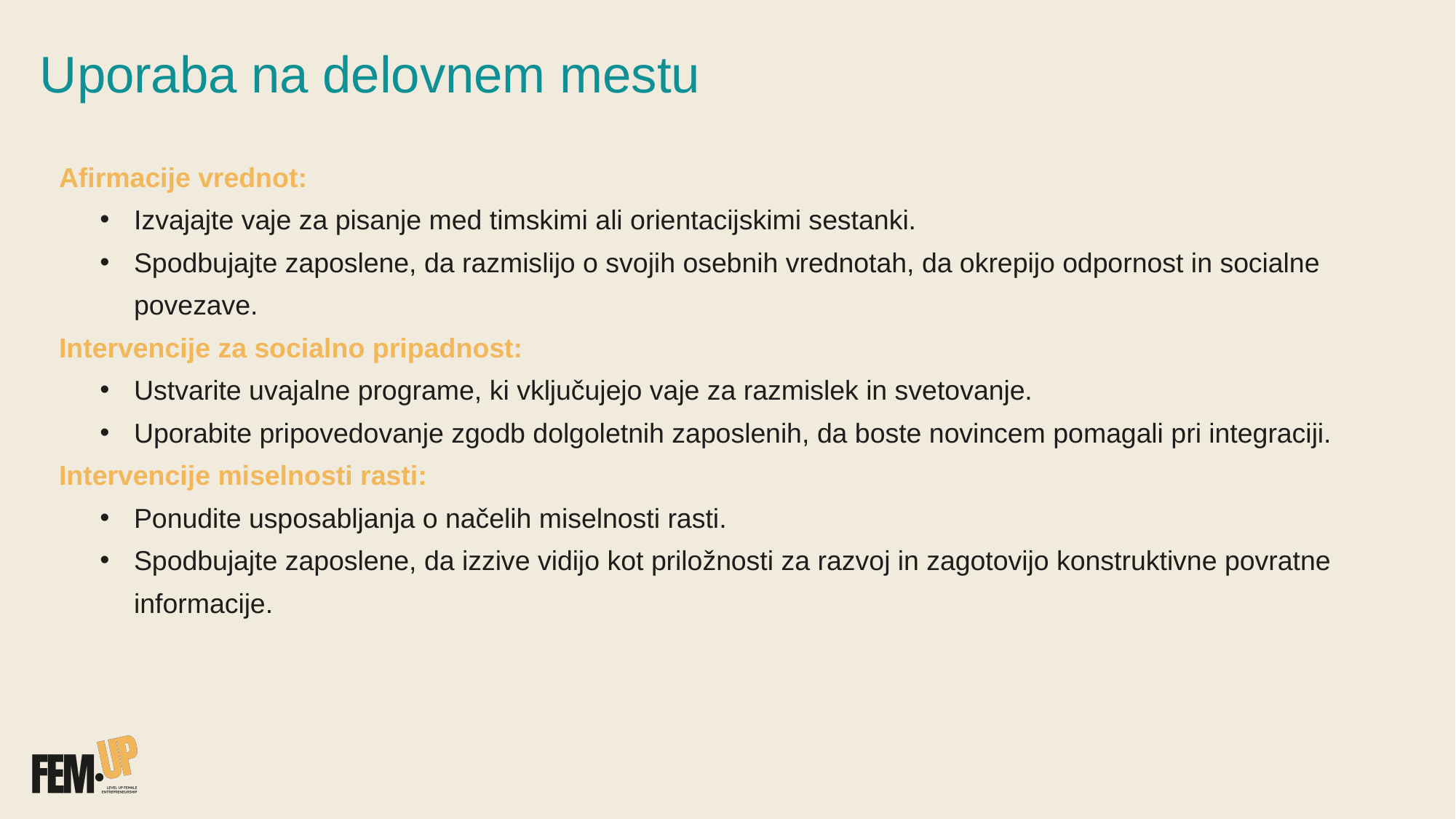

# Uporaba na delovnem mestu
Afirmacije vrednot:
Izvajajte vaje za pisanje med timskimi ali orientacijskimi sestanki.
Spodbujajte zaposlene, da razmislijo o svojih osebnih vrednotah, da okrepijo odpornost in socialne povezave.
Intervencije za socialno pripadnost:
Ustvarite uvajalne programe, ki vključujejo vaje za razmislek in svetovanje.
Uporabite pripovedovanje zgodb dolgoletnih zaposlenih, da boste novincem pomagali pri integraciji.
Intervencije miselnosti rasti:
Ponudite usposabljanja o načelih miselnosti rasti.
Spodbujajte zaposlene, da izzive vidijo kot priložnosti za razvoj in zagotovijo konstruktivne povratne informacije.